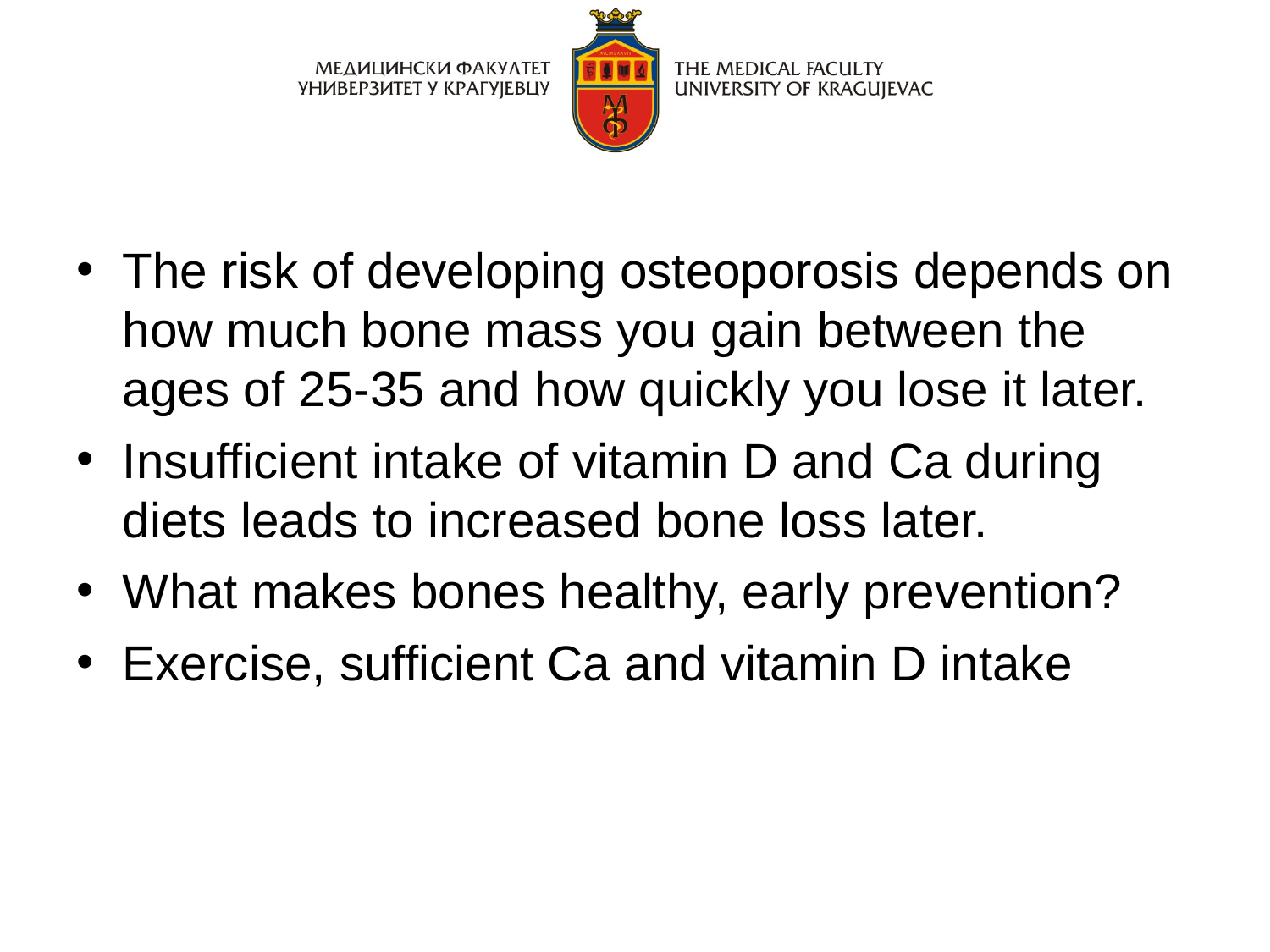

The risk of developing osteoporosis depends on how much bone mass you gain between the ages of 25-35 and how quickly you lose it later.
Insufficient intake of vitamin D and Ca during diets leads to increased bone loss later.
What makes bones healthy, early prevention?
Exercise, sufficient Ca and vitamin D intake